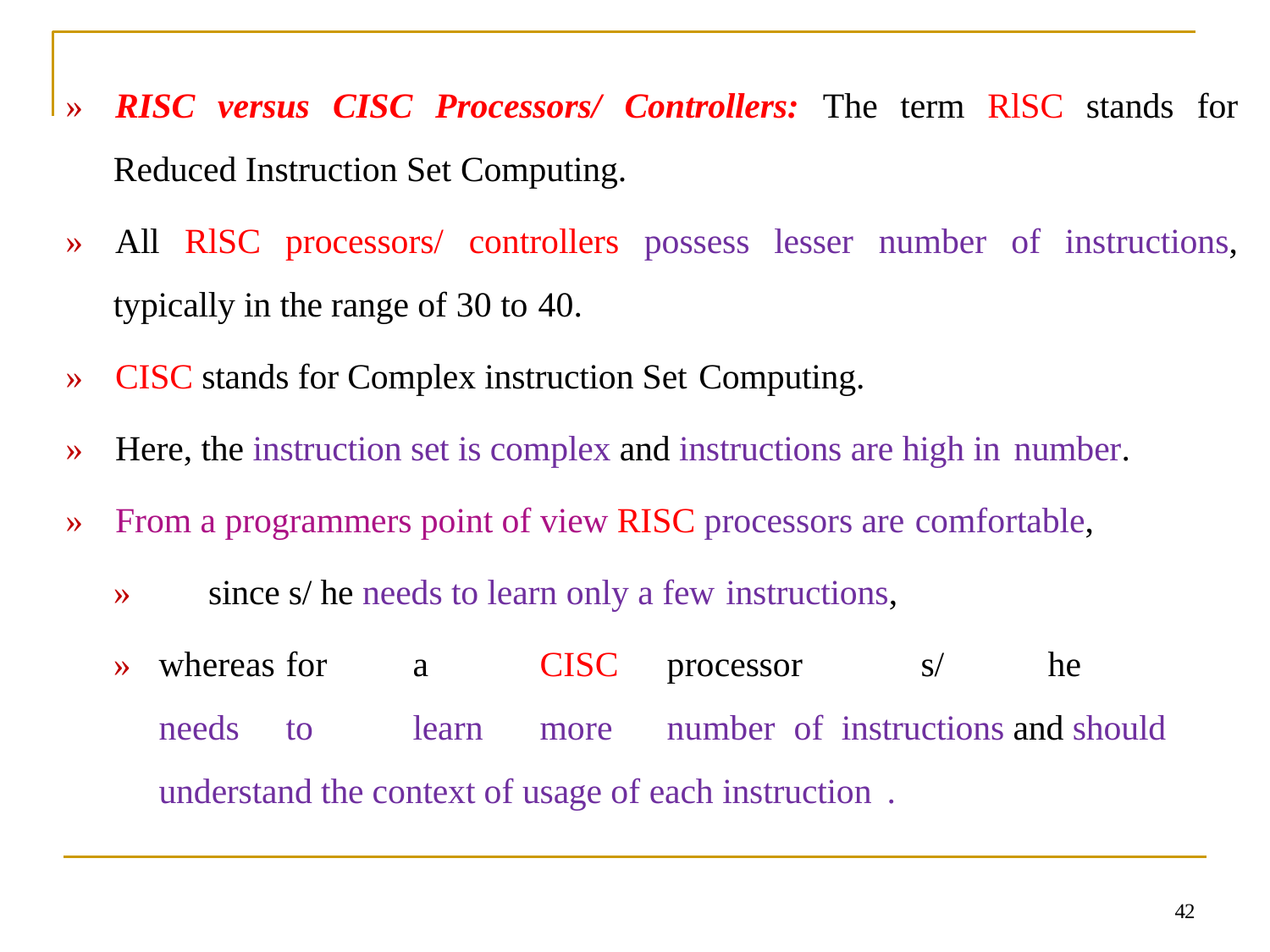

»	RISC	versus	CISC	Processors/	Controllers:	The	term	RlSC	stands	for
Reduced Instruction Set Computing.
»	All	RlSC	processors/	controllers	possess	lesser	number	of	instructions,
typically in the range of 30 to 40.
»	CISC stands for Complex instruction Set Computing.
»	Here, the instruction set is complex and instructions are high in number.
»	From a programmers point of view RISC processors are comfortable,
»	since s/ he needs to learn only a few instructions,
»	whereas	for	a	CISC	processor	s/	he	needs	to	learn	more	number	of  instructions and should understand the context of usage of each instruction .
42